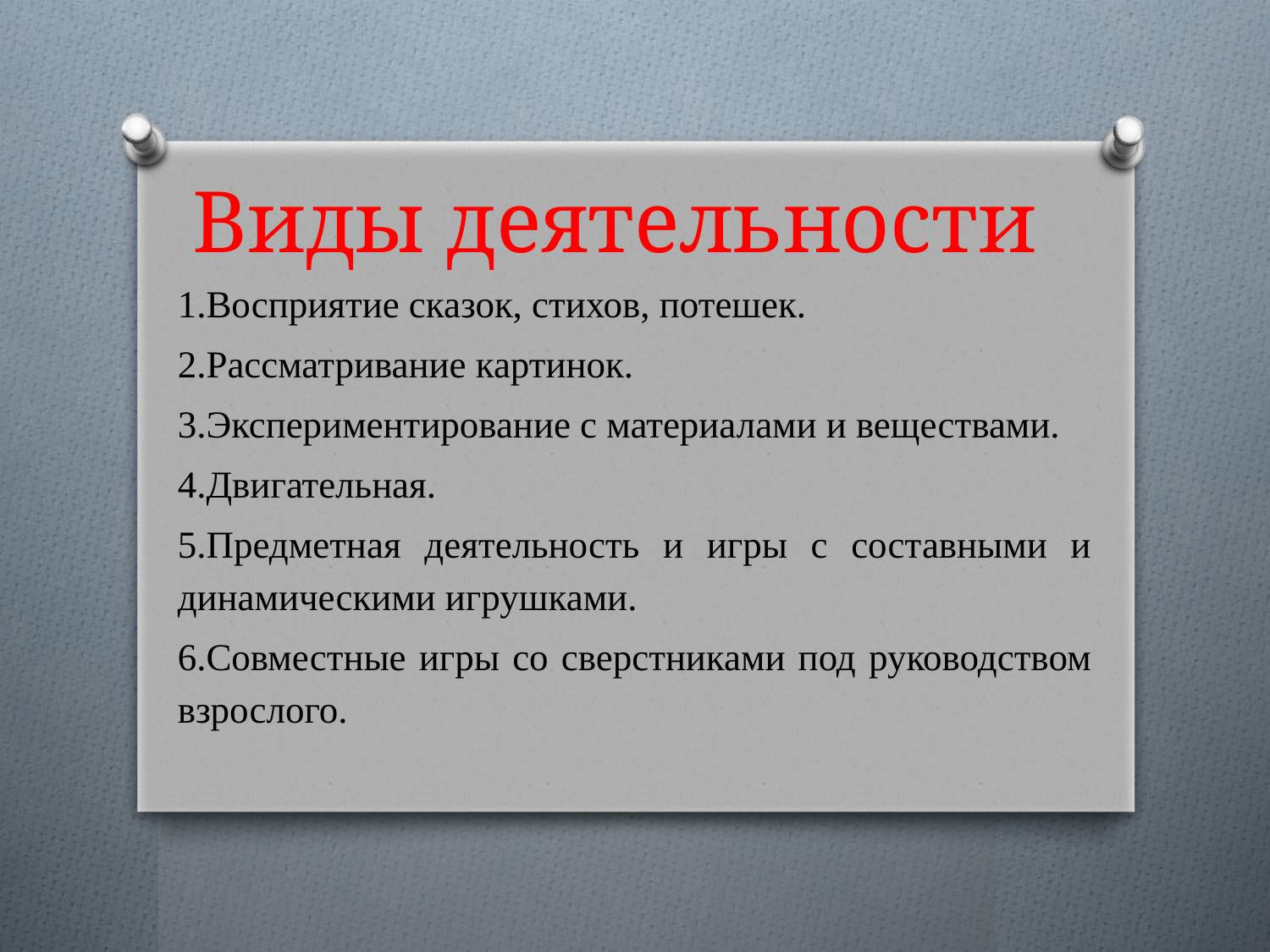

# Виды деятельности
1.Восприятие сказок, стихов, потешек.
2.Рассматривание картинок.
3.Экспериментирование с материалами и веществами.
4.Двигательная.
5.Предметная деятельность и игры с составными и динамическими игрушками.
6.Совместные игры со сверстниками под руководством взрослого.